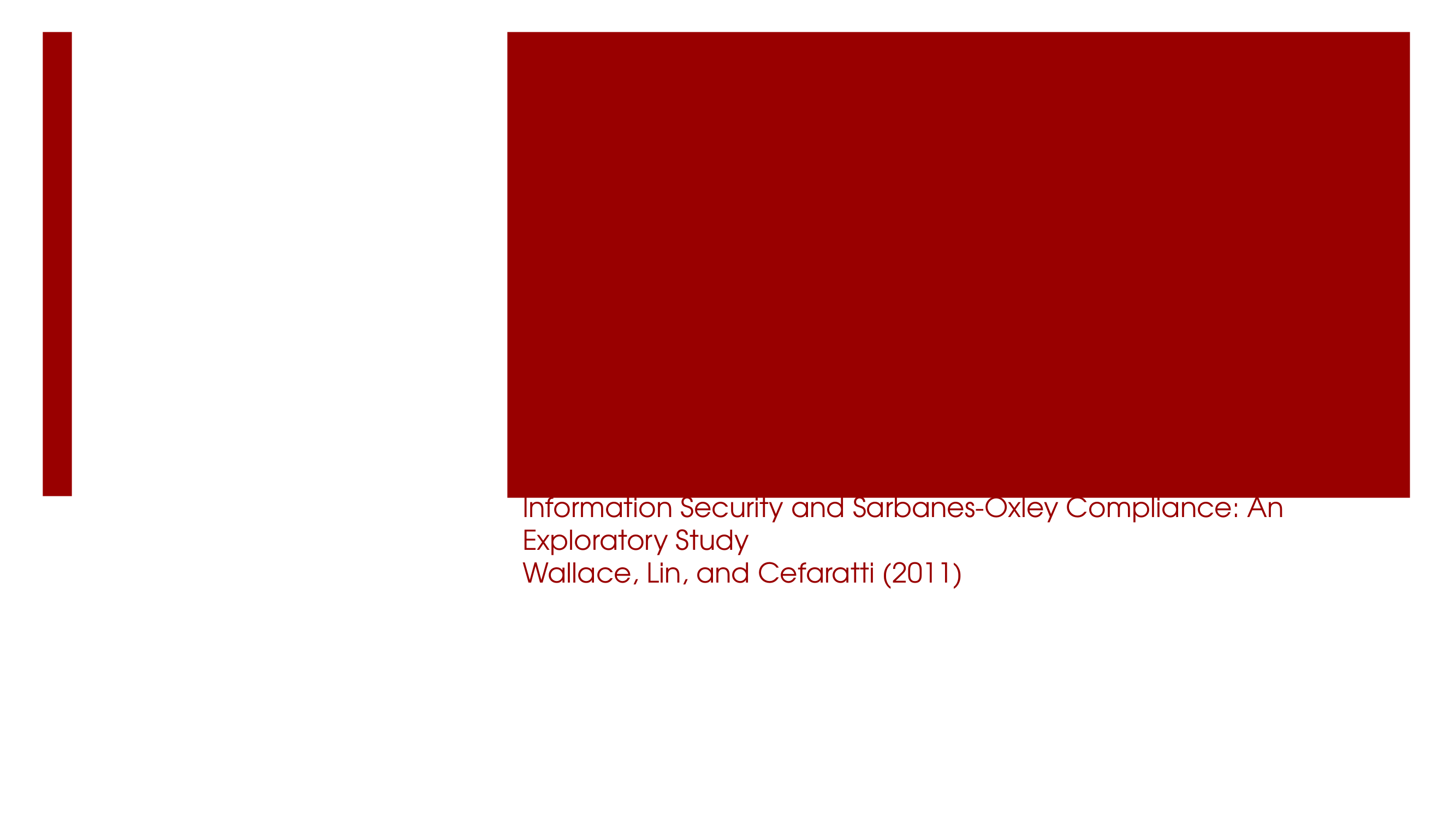

# Information Security and Sarbanes-Oxley Compliance: An Exploratory Study Wallace, Lin, and Cefaratti (2011)